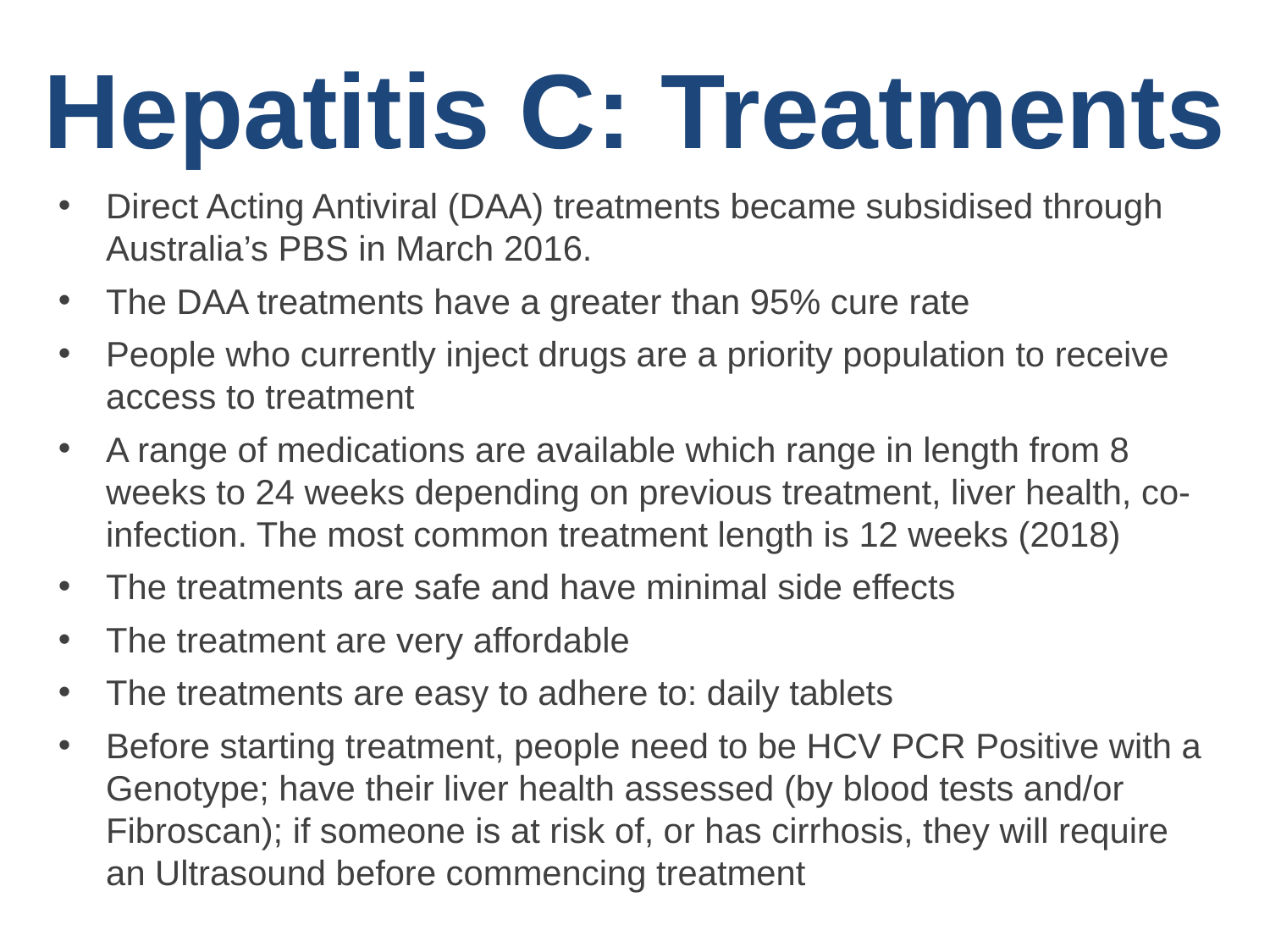

# Hepatitis C: Treatments
Direct Acting Antiviral (DAA) treatments became subsidised through Australia’s PBS in March 2016.
The DAA treatments have a greater than 95% cure rate
People who currently inject drugs are a priority population to receive access to treatment
A range of medications are available which range in length from 8 weeks to 24 weeks depending on previous treatment, liver health, co-infection. The most common treatment length is 12 weeks (2018)
The treatments are safe and have minimal side effects
The treatment are very affordable
The treatments are easy to adhere to: daily tablets
Before starting treatment, people need to be HCV PCR Positive with a Genotype; have their liver health assessed (by blood tests and/or Fibroscan); if someone is at risk of, or has cirrhosis, they will require an Ultrasound before commencing treatment